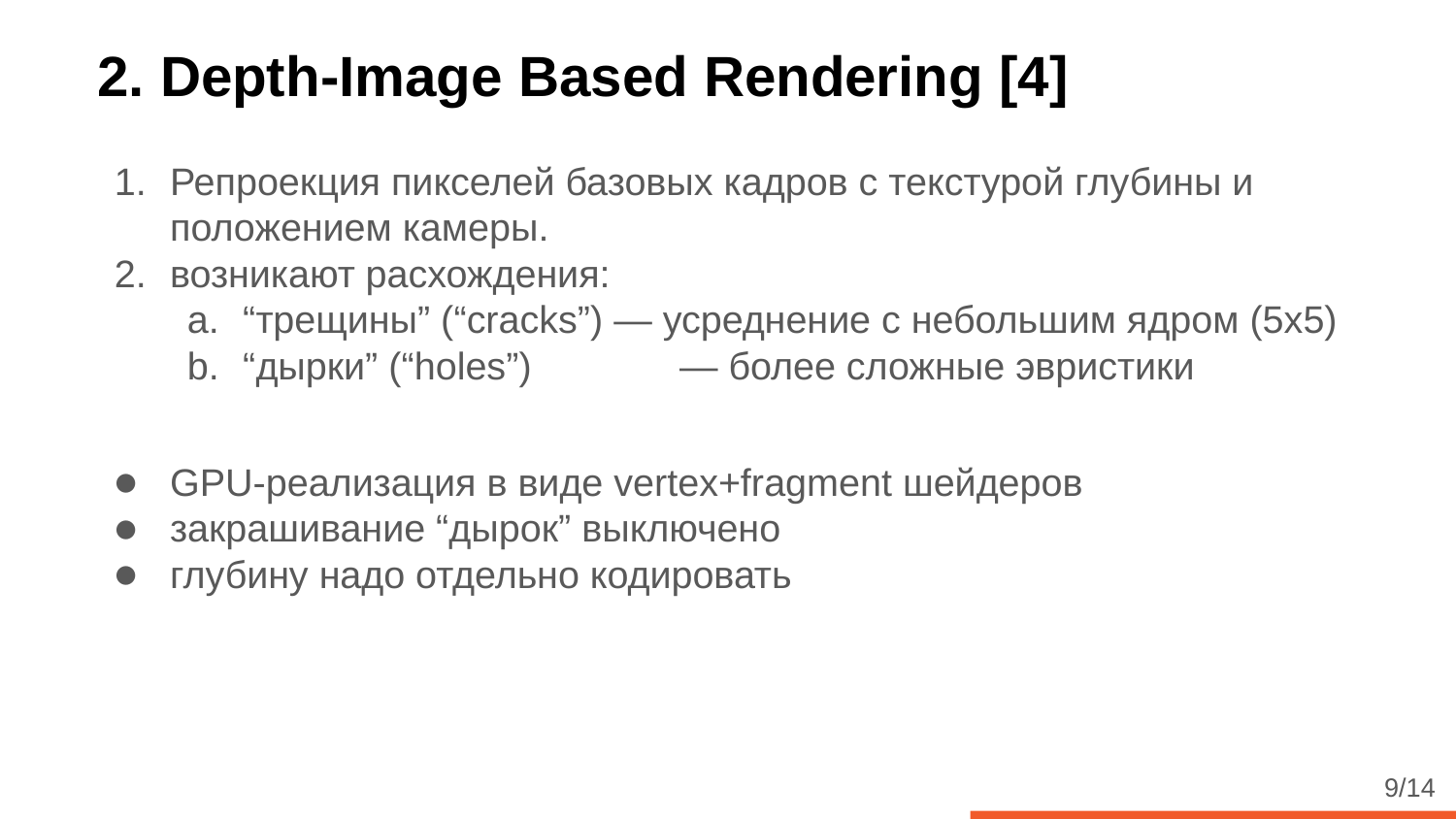

# 2. Depth-Image Based Rendering [4]
Репроекция пикселей базовых кадров с текстурой глубины и положением камеры.
возникают расхождения:
“трещины” (“cracks”) — усреднение с небольшим ядром (5x5)
“дырки” (“holes”) 	— более сложные эвристики

GPU-реализация в виде vertex+fragment шейдеров
закрашивание “дырок” выключено
глубину надо отдельно кодировать

9/14